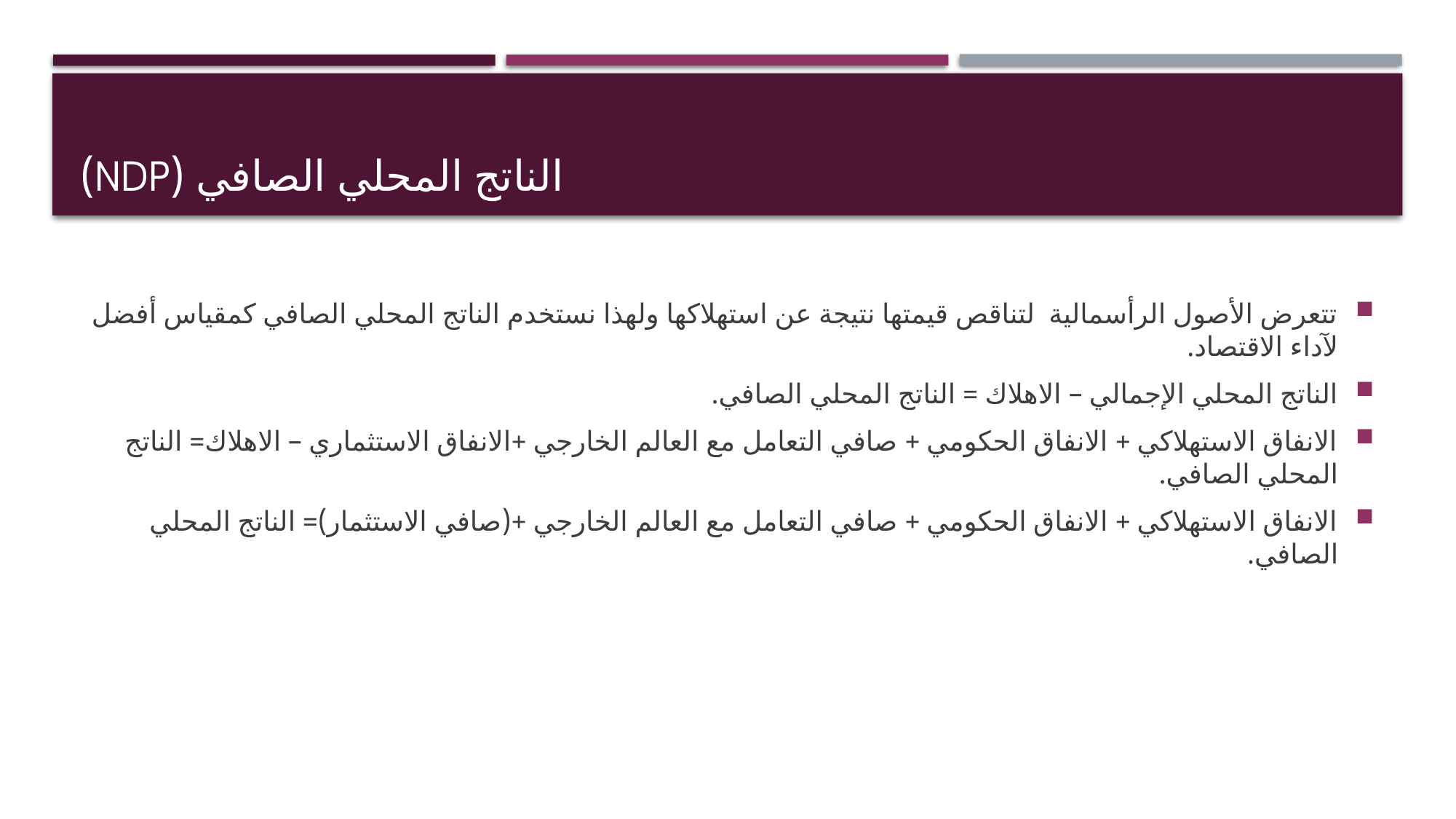

# الناتج المحلي الصافي (NDP)
تتعرض الأصول الرأسمالية  لتناقص قيمتها نتيجة عن استهلاكها ولهذا نستخدم الناتج المحلي الصافي كمقياس أفضل لآداء الاقتصاد.
الناتج المحلي الإجمالي – الاهلاك = الناتج المحلي الصافي.
الانفاق الاستهلاكي + الانفاق الحكومي + صافي التعامل مع العالم الخارجي +الانفاق الاستثماري – الاهلاك= الناتج المحلي الصافي.
الانفاق الاستهلاكي + الانفاق الحكومي + صافي التعامل مع العالم الخارجي +(صافي الاستثمار)= الناتج المحلي الصافي.